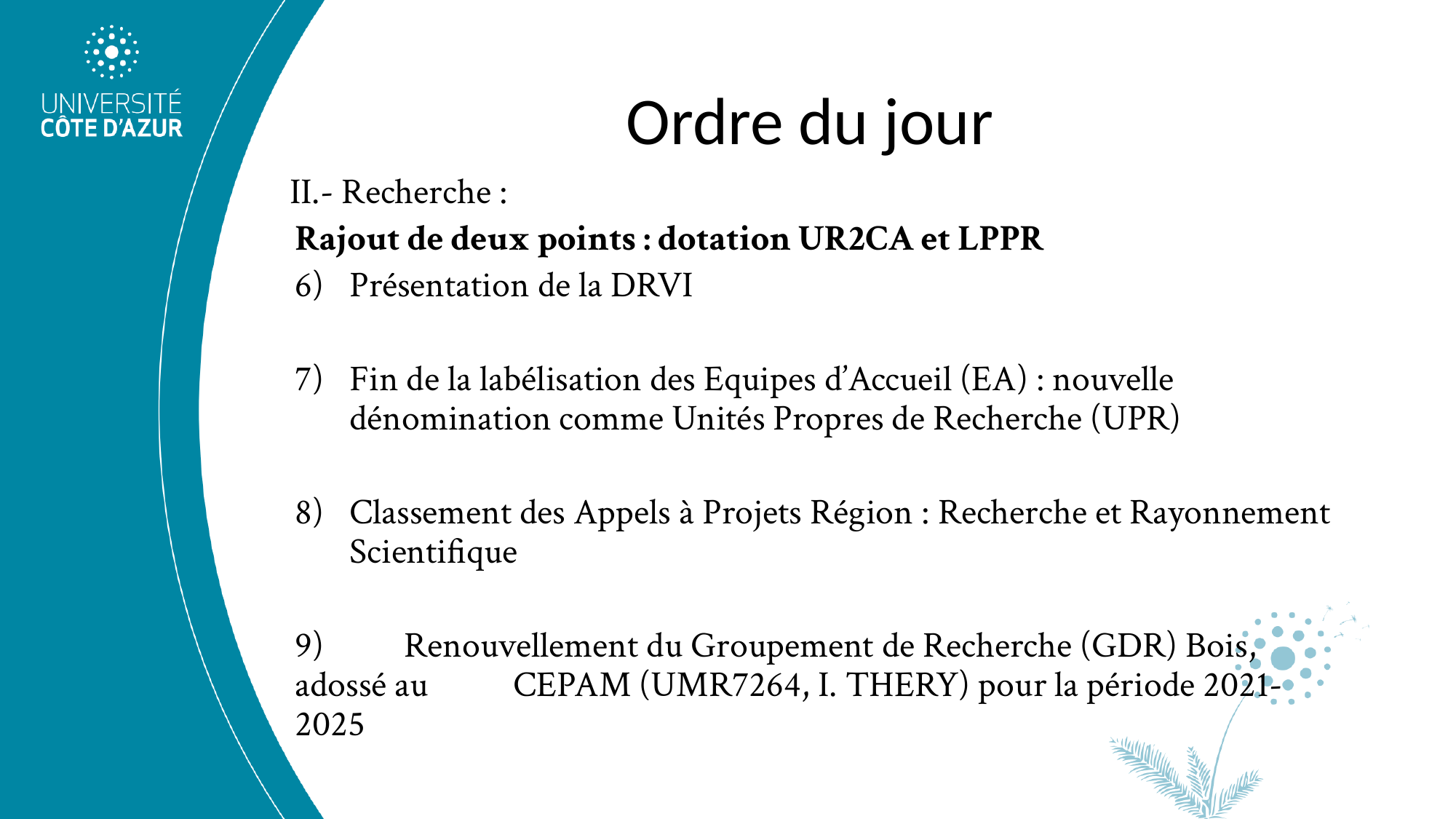

# Ordre du jour
      II.- Recherche :
Rajout de deux points : dotation UR2CA et LPPR
Présentation de la DRVI

Fin de la labélisation des Equipes d’Accueil (EA) : nouvelle dénomination comme Unités Propres de Recherche (UPR)

Classement des Appels à Projets Région : Recherche et Rayonnement Scientifique

9)	Renouvellement du Groupement de Recherche (GDR) Bois, adossé au 	CEPAM (UMR7264, I. THERY) pour la période 2021-2025